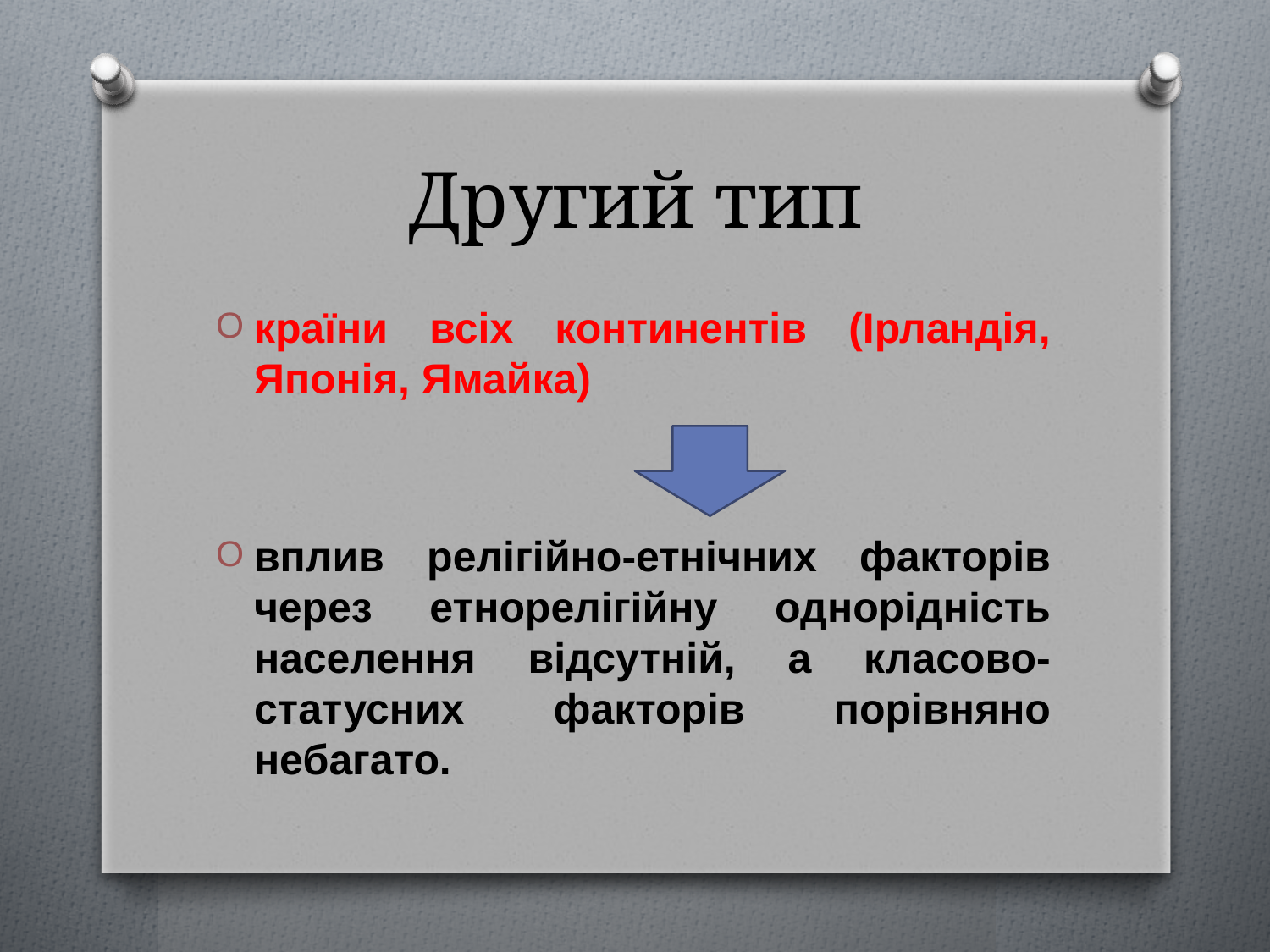

# Другий тип
країни всіх континентів (Ірландія, Японія, Ямайка)

вплив релігійно-етнічних факторів через етнорелігійну однорідність населення відсутній, а класово-статусних факторів порівняно небагато.